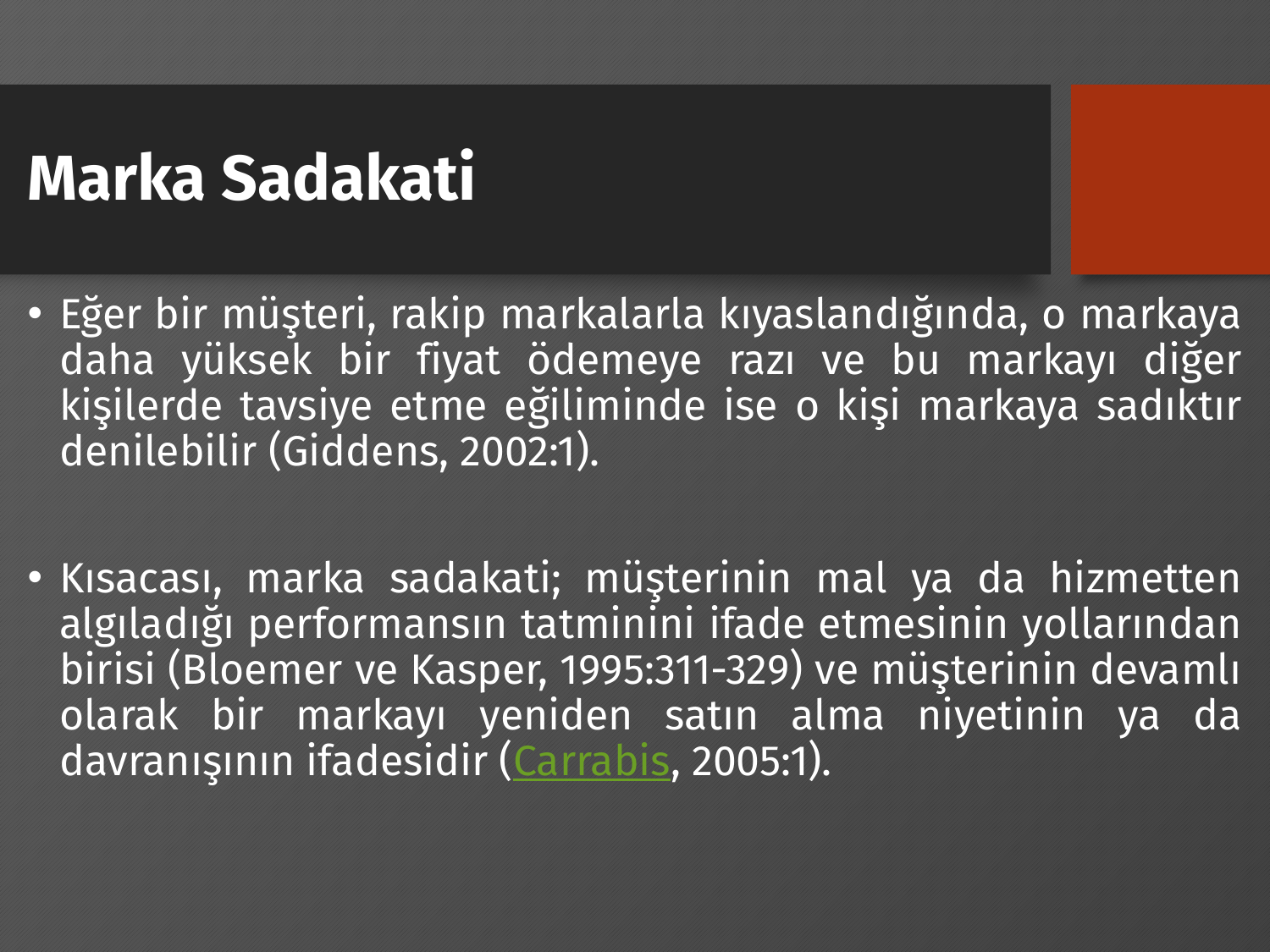

# Marka Sadakati
Eğer bir müşteri, rakip markalarla kıyaslandığında, o markaya daha yüksek bir fiyat ödemeye razı ve bu markayı diğer kişilerde tavsiye etme eğiliminde ise o kişi markaya sadıktır denilebilir (Giddens, 2002:1).

Kısacası, marka sadakati; müşterinin mal ya da hizmetten algıladığı performansın tatminini ifade etmesinin yollarından birisi (Bloemer ve Kasper, 1995:311-329) ve müşterinin devamlı olarak bir markayı yeniden satın alma niyetinin ya da davranışının ifadesidir (Carrabis, 2005:1).